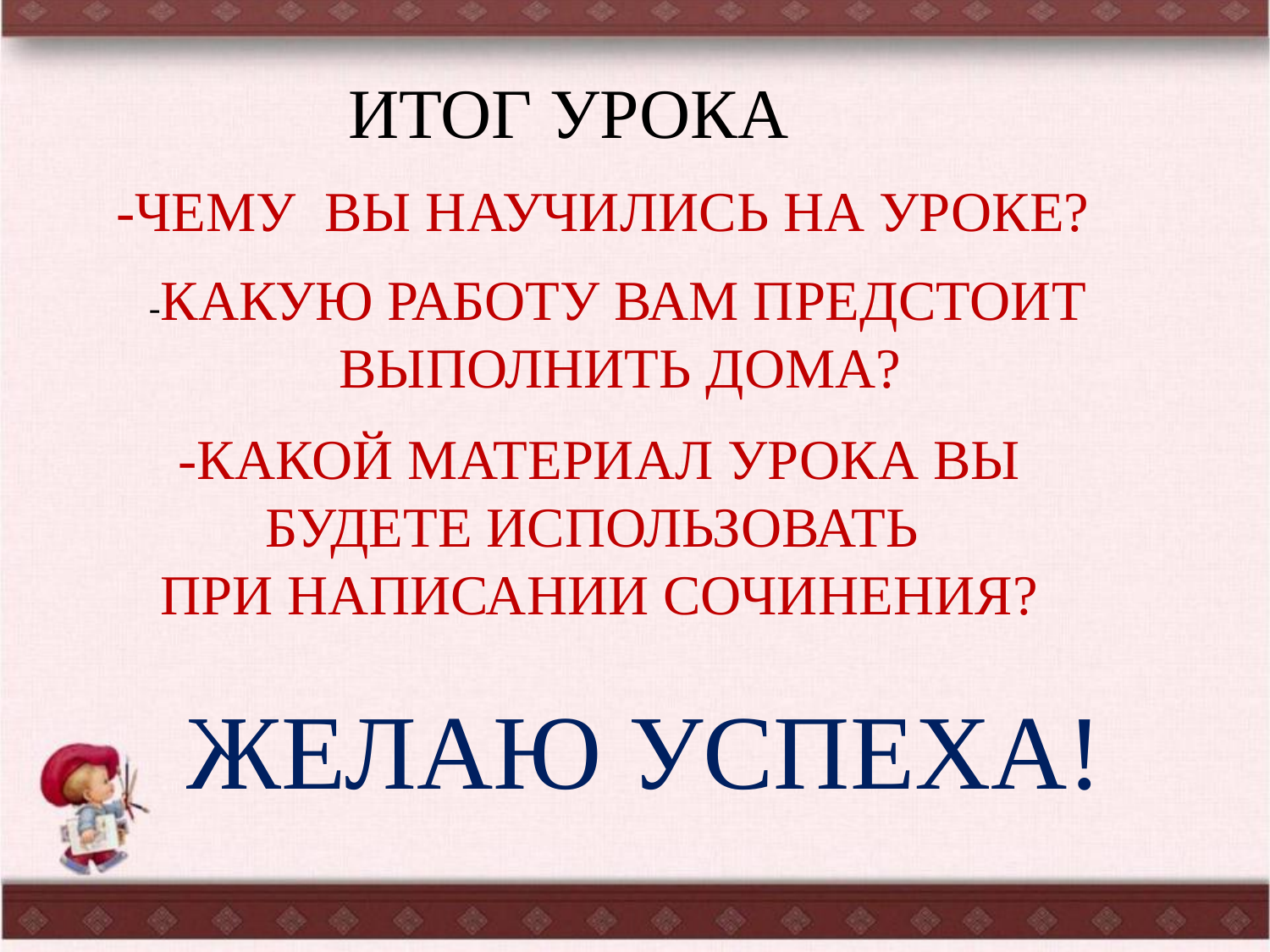

ИТОГ УРОКА
-ЧЕМУ  ВЫ НАУЧИЛИСЬ НА УРОКЕ?
 -КАКУЮ РАБОТУ ВАМ ПРЕДСТОИТ
ВЫПОЛНИТЬ ДОМА?
-КАКОЙ МАТЕРИАЛ УРОКА ВЫ БУДЕТЕ ИСПОЛЬЗОВАТЬ
ПРИ НАПИСАНИИ СОЧИНЕНИЯ?
ЖЕЛАЮ УСПЕХА!